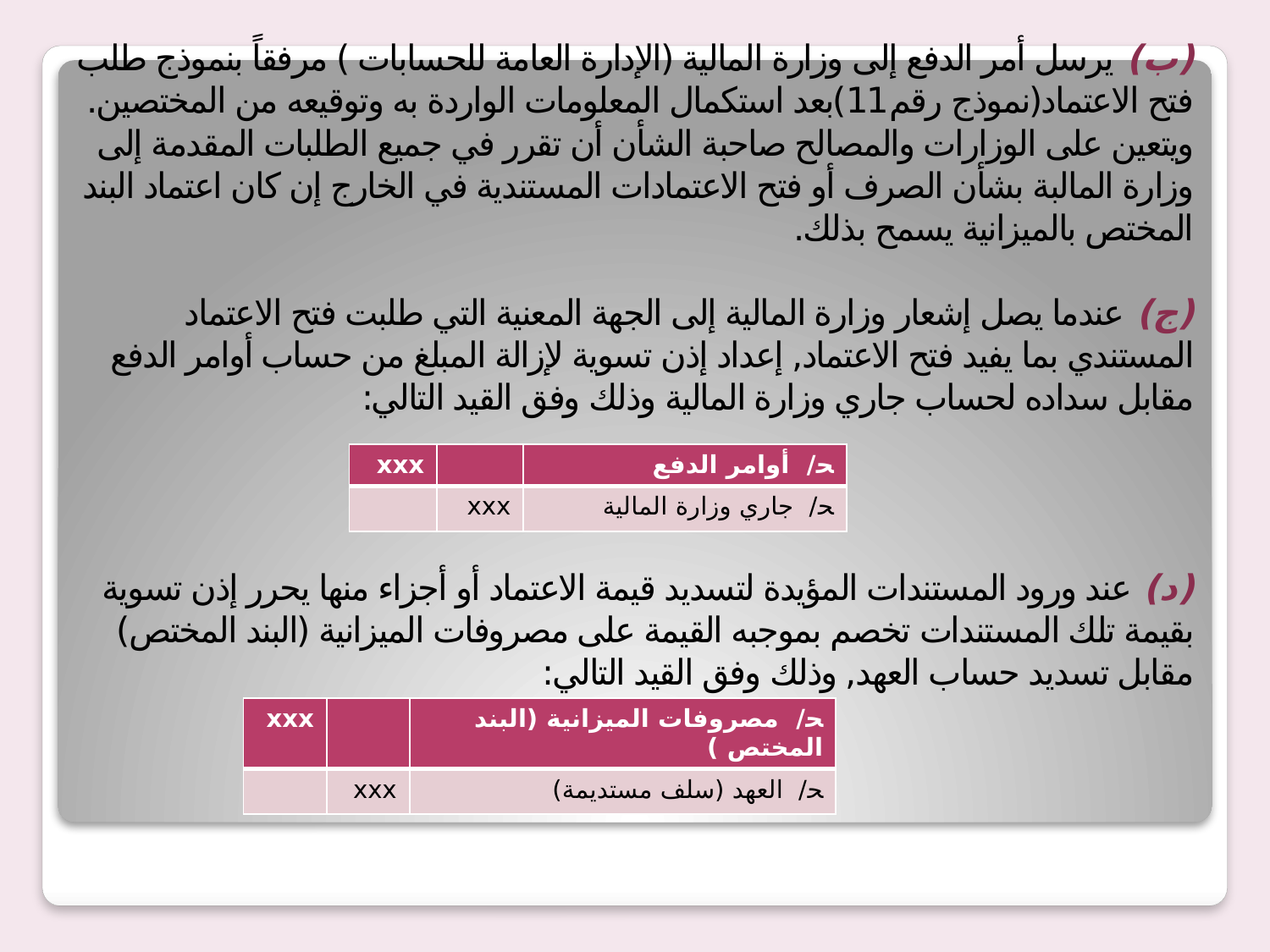

# (ب) يرسل أمر الدفع إلى وزارة المالية (الإدارة العامة للحسابات ) مرفقاً بنموذج طلب فتح الاعتماد(نموذج رقم11)بعد استكمال المعلومات الواردة به وتوقيعه من المختصين. ويتعين على الوزارات والمصالح صاحبة الشأن أن تقرر في جميع الطلبات المقدمة إلى وزارة المالبة بشأن الصرف أو فتح الاعتمادات المستندية في الخارج إن كان اعتماد البند المختص بالميزانية يسمح بذلك. (ج) عندما يصل إشعار وزارة المالية إلى الجهة المعنية التي طلبت فتح الاعتماد المستندي بما يفيد فتح الاعتماد, إعداد إذن تسوية لإزالة المبلغ من حساب أوامر الدفع مقابل سداده لحساب جاري وزارة المالية وذلك وفق القيد التالي:
| xxx |  | ﺤ/ أوامر الدفع |
| --- | --- | --- |
|  | xxx | ﺤ/ جاري وزارة المالية |
| xxx |  | ﺤ/ مصروفات الميزانية (البند المختص ) |
| --- | --- | --- |
|  | xxx | ﺤ/ العهد (سلف مستديمة) |
(د) عند ورود المستندات المؤيدة لتسديد قيمة الاعتماد أو أجزاء منها يحرر إذن تسوية بقيمة تلك المستندات تخصم بموجبه القيمة على مصروفات الميزانية (البند المختص) مقابل تسديد حساب العهد, وذلك وفق القيد التالي: